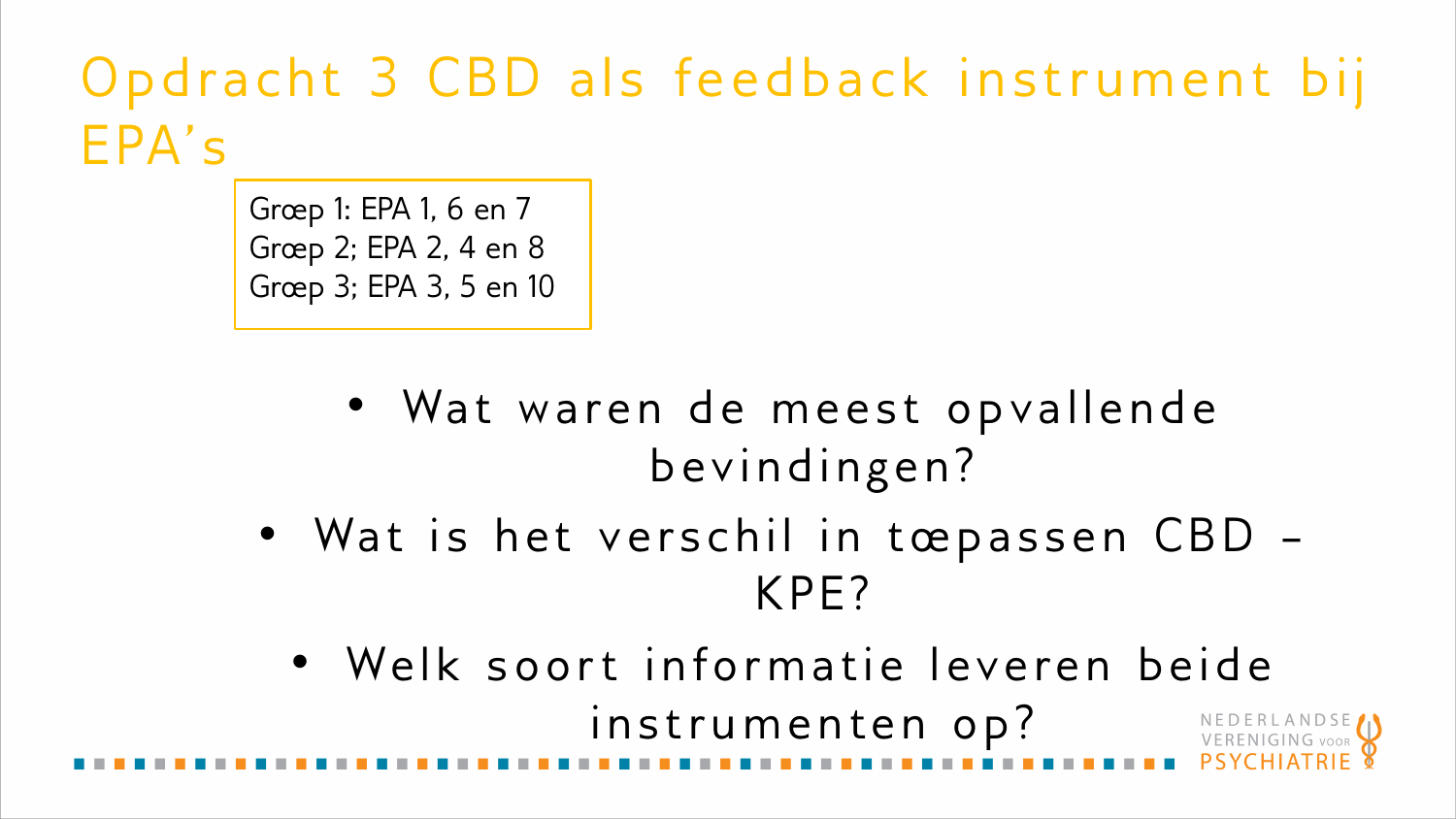

Opdracht 3 CBD als feedback instrument bij EPA’s
Groep 1: EPA 1, 6 en 7
Groep 2; EPA 2, 4 en 8
Groep 3; EPA 3, 5 en 10
Wat waren de meest opvallende bevindingen?
Wat is het verschil in toepassen CBD –KPE?
Welk soort informatie leveren beide instrumenten op?